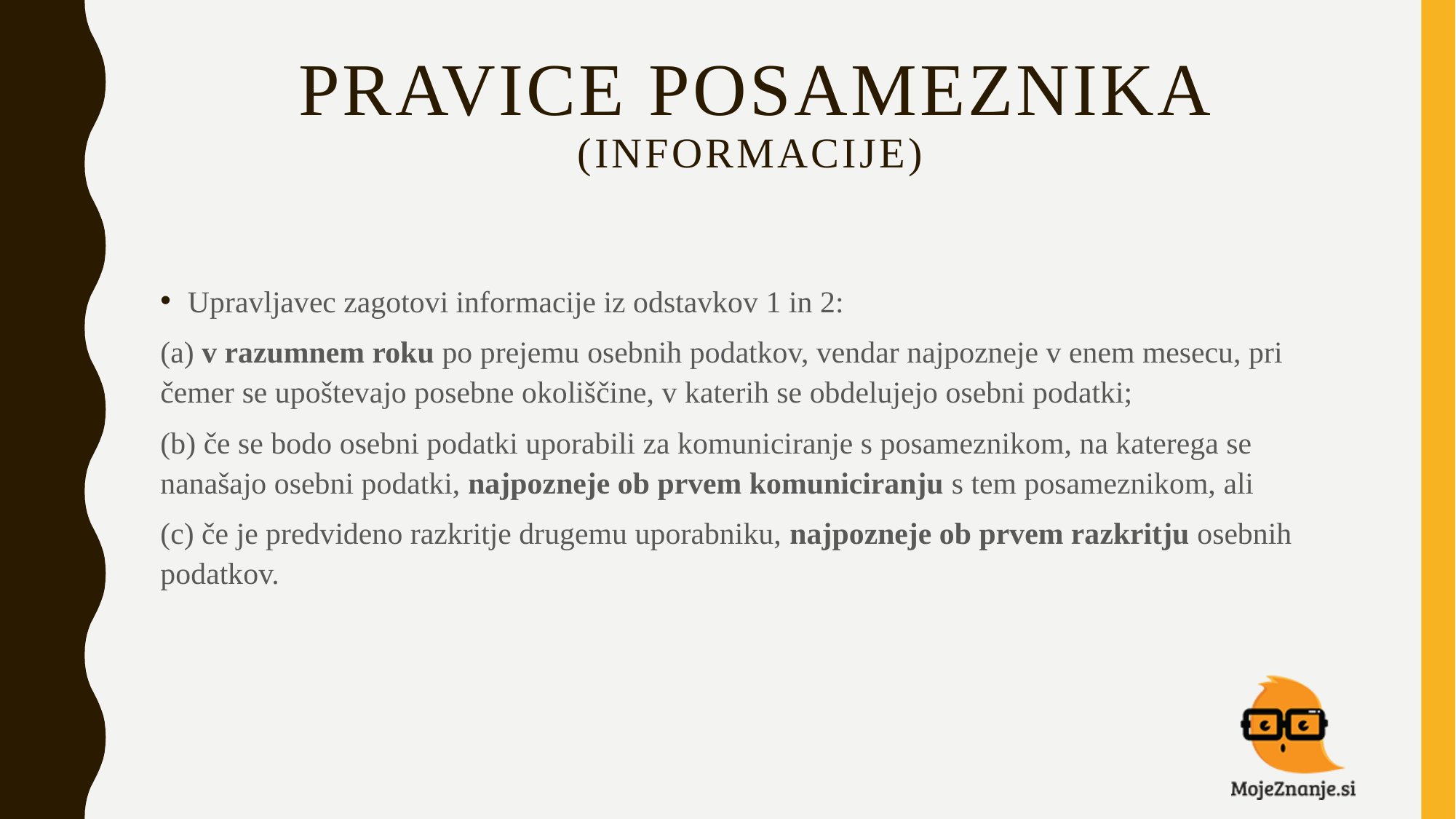

# Pravice posameznika (Informacije)
Upravljavec zagotovi informacije iz odstavkov 1 in 2:
(a) v razumnem roku po prejemu osebnih podatkov, vendar najpozneje v enem mesecu, pri čemer se upoštevajo posebne okoliščine, v katerih se obdelujejo osebni podatki;
(b) če se bodo osebni podatki uporabili za komuniciranje s posameznikom, na katerega se nanašajo osebni podatki, najpozneje ob prvem komuniciranju s tem posameznikom, ali
(c) če je predvideno razkritje drugemu uporabniku, najpozneje ob prvem razkritju osebnih podatkov.